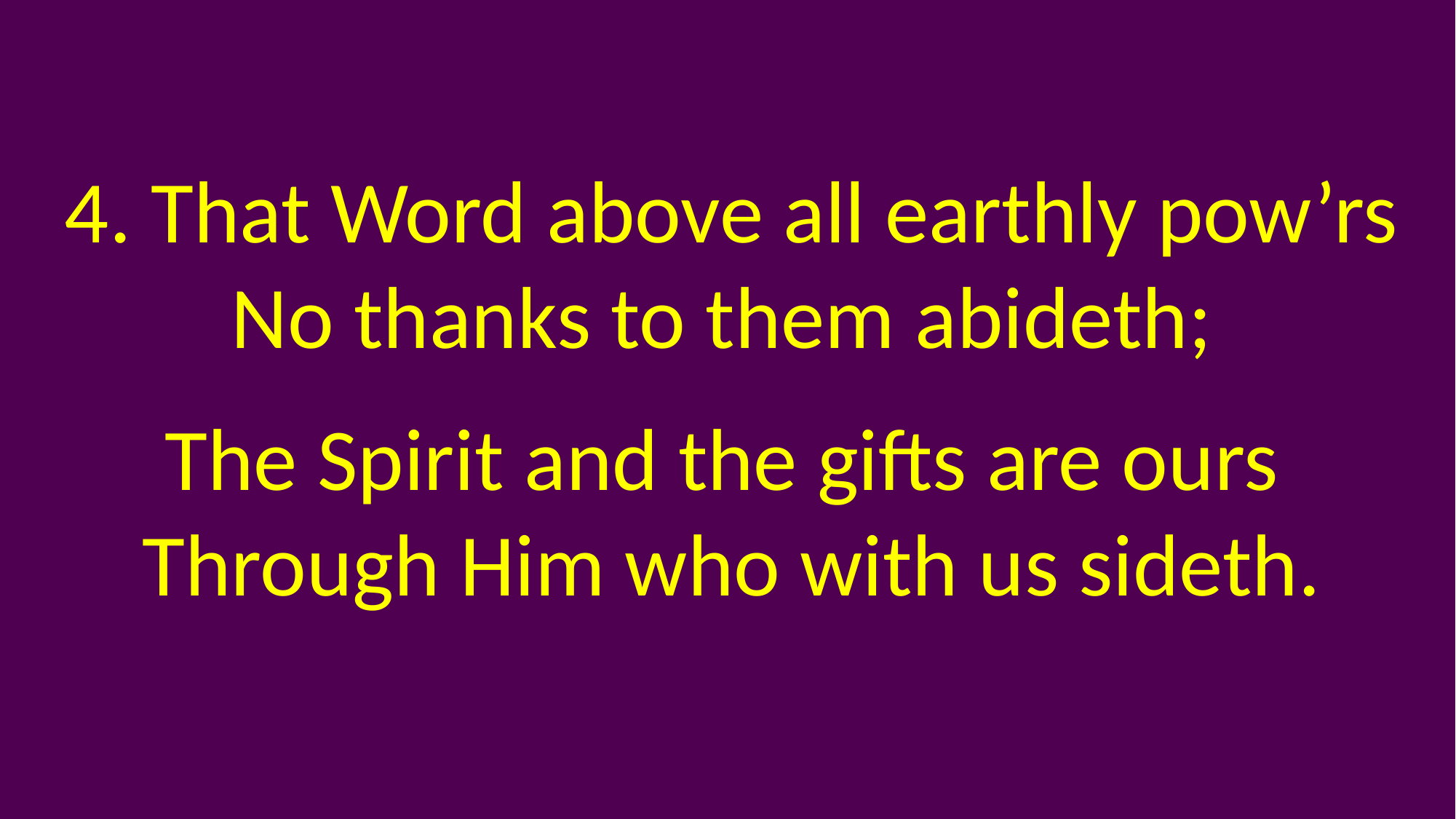

4. That Word above all earthly pow’rs
No thanks to them abideth;
The Spirit and the gifts are ours
Through Him who with us sideth.